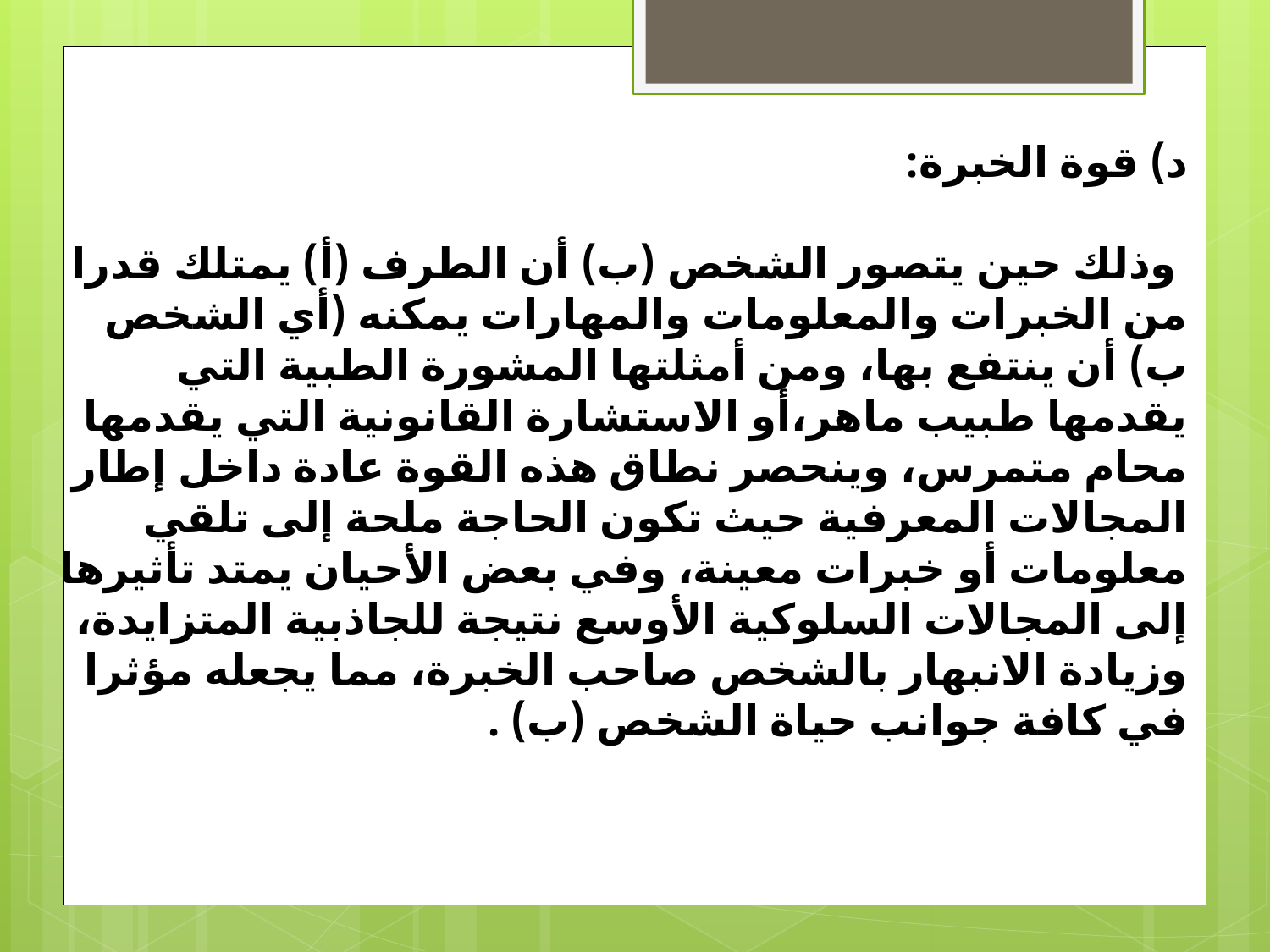

د) قوة الخبرة:

 وذلك حين يتصور الشخص (ب) أن الطرف (أ) يمتلك قدرا من الخبرات والمعلومات والمهارات يمكنه (أي الشخص ب) أن ينتفع بها، ومن أمثلتها المشورة الطبية التي يقدمها طبيب ماهر،أو الاستشارة القانونية التي يقدمها محام متمرس، وينحصر نطاق هذه القوة عادة داخل إطار المجالات المعرفية حيث تكون الحاجة ملحة إلى تلقي معلومات أو خبرات معينة، وفي بعض الأحيان يمتد تأثيرها إلى المجالات السلوكية الأوسع نتيجة للجاذبية المتزايدة، وزيادة الانبهار بالشخص صاحب الخبرة، مما يجعله مؤثرا في كافة جوانب حياة الشخص (ب) .